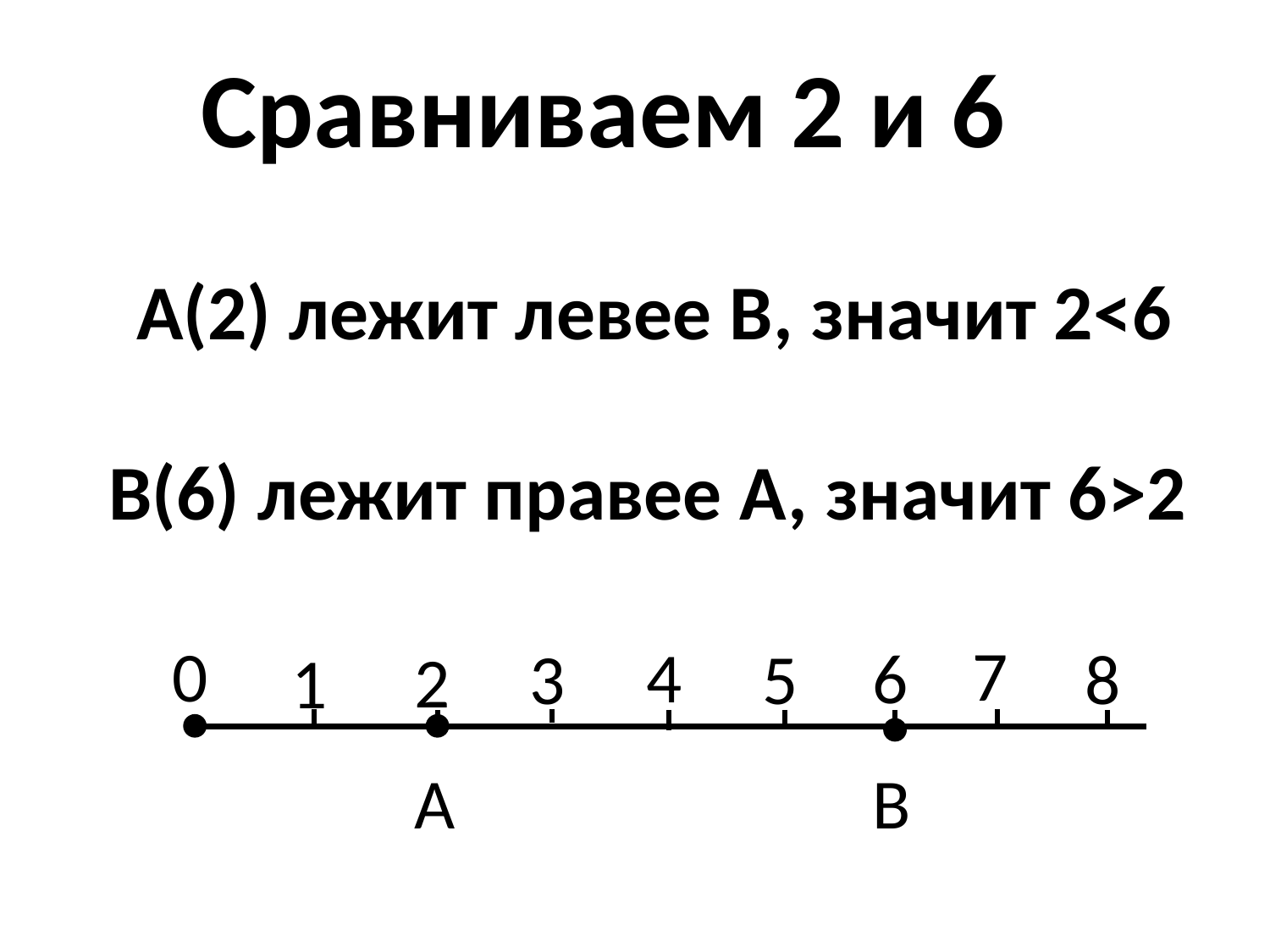

Сравниваем 2 и 6
A(2) лежит левее В, значит 2<6
B(6) лежит правее А, значит 6>2
7
0
4
6
5
8
3
2
1

A
B